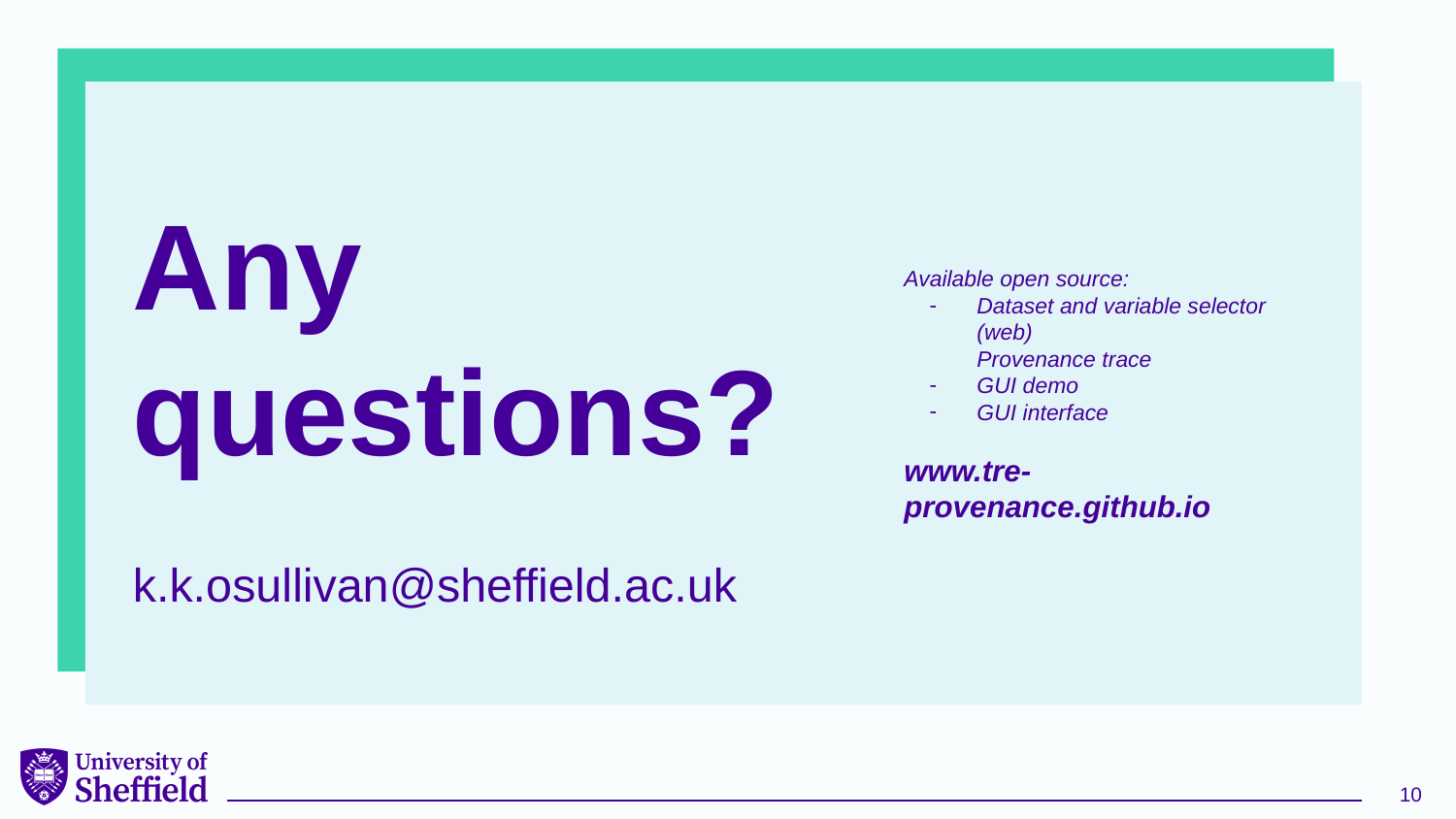

# Any questions?
Available open source:
Dataset and variable selector (web)
Provenance trace
GUI demo
GUI interface

www.tre-provenance.github.io
k.k.osullivan@sheffield.ac.uk
10